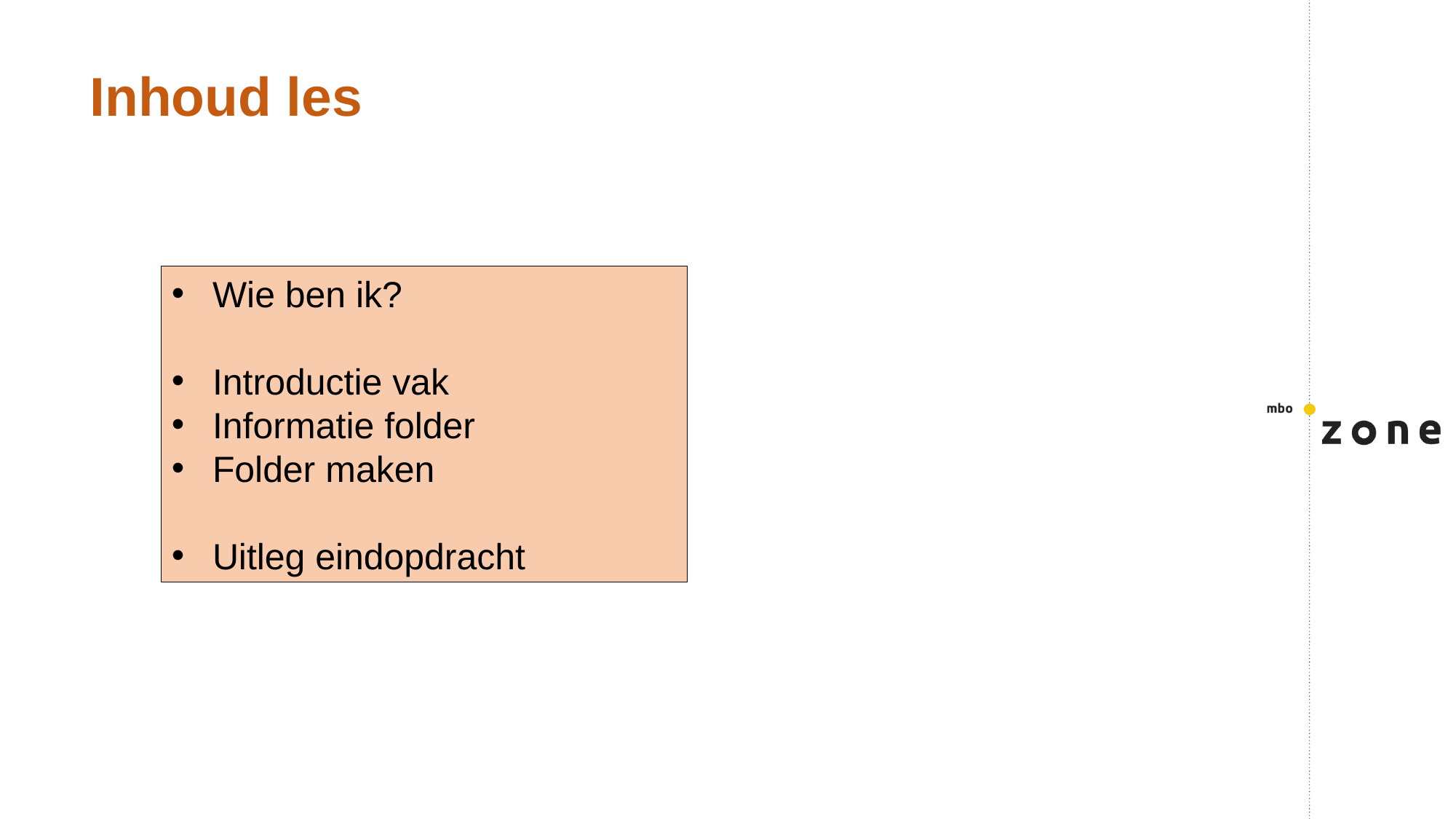

# Inhoud les

Wie ben ik?

Introductie vak
Informatie folder
Folder maken

Uitleg eindopdracht